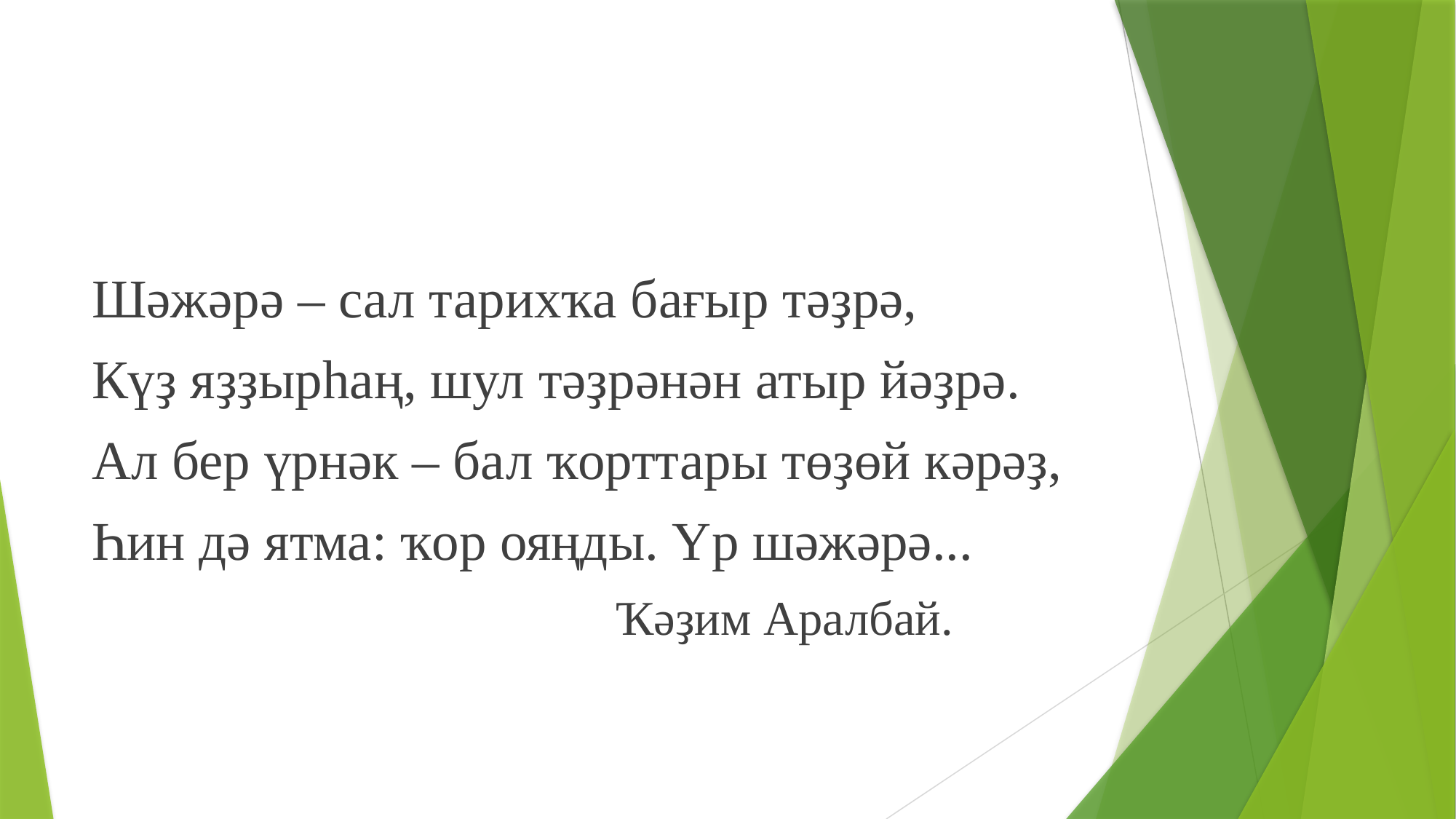

#
Шәжәрә – сал тарихҡа бағыр тәҙрә,
Күҙ яҙҙырһаң, шул тәҙрәнән атыр йәҙрә.
Ал бер үрнәк – бал ҡорттары төҙөй кәрәҙ,
Һин дә ятма: ҡор ояңды. Үр шәжәрә...
                                           Ҡәҙим Аралбай.